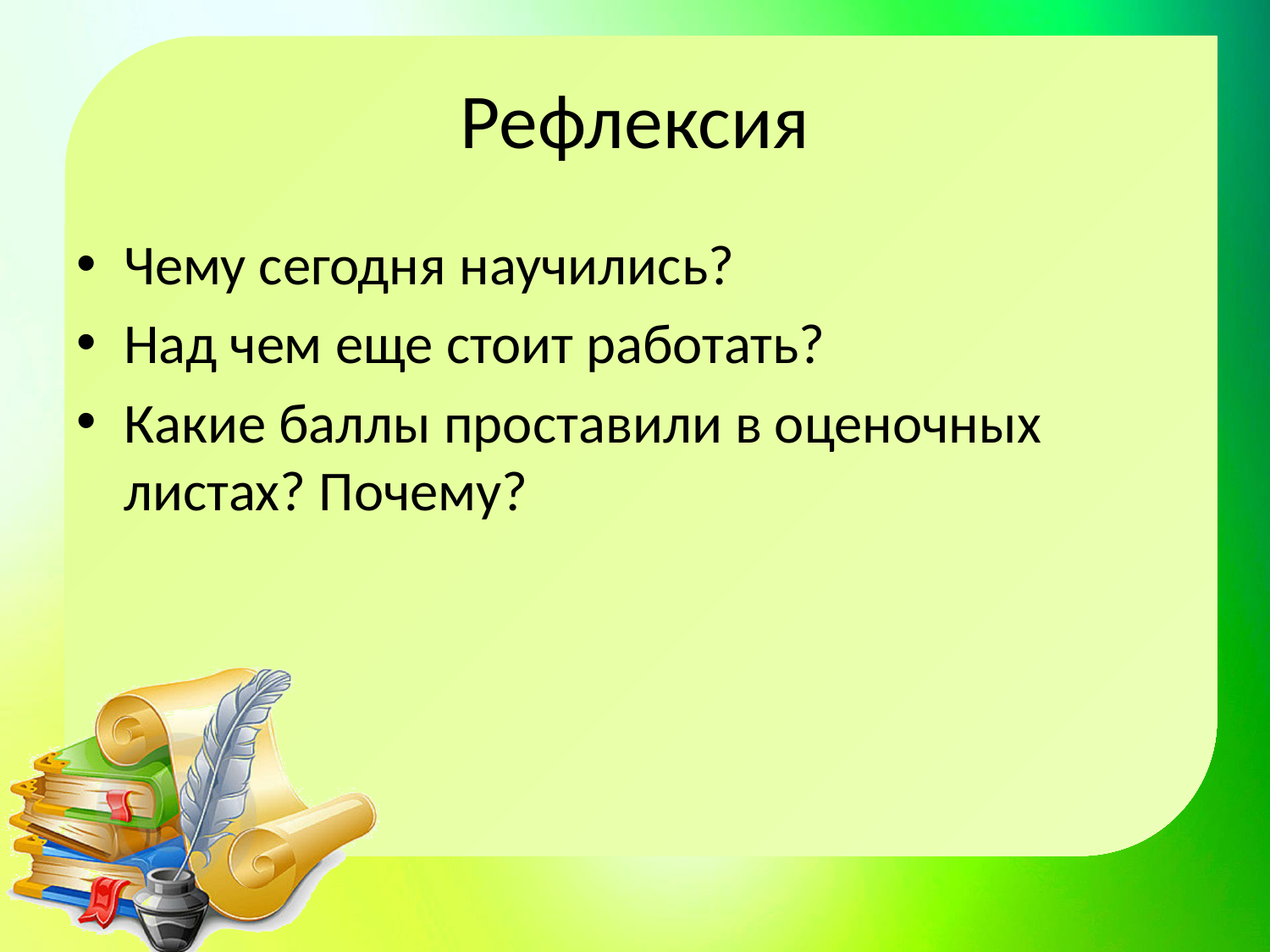

# Рефлексия
Чему сегодня научились?
Над чем еще стоит работать?
Какие баллы проставили в оценочных листах? Почему?